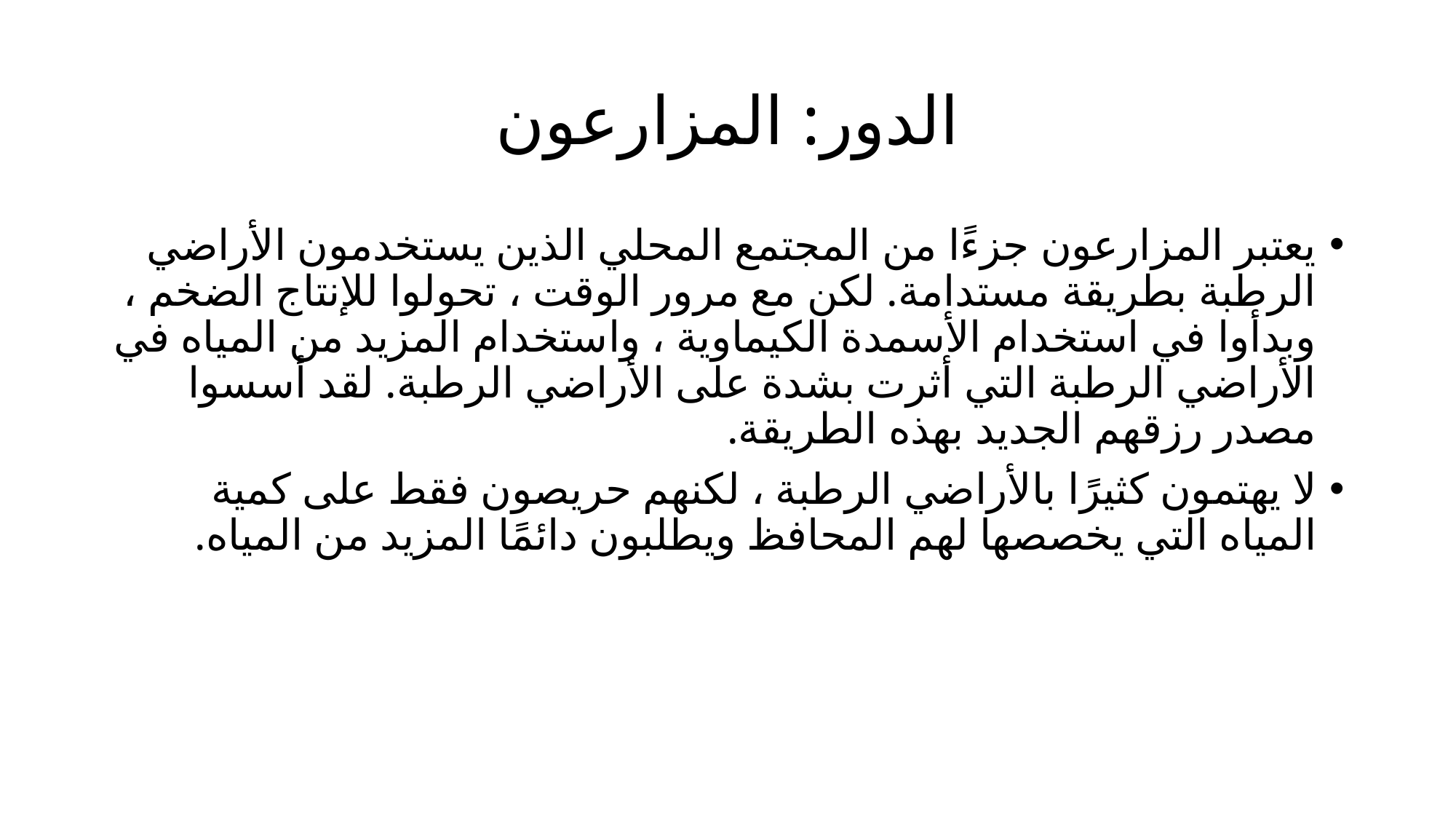

# الدور: المزارعون
يعتبر المزارعون جزءًا من المجتمع المحلي الذين يستخدمون الأراضي الرطبة بطريقة مستدامة. لكن مع مرور الوقت ، تحولوا للإنتاج الضخم ، وبدأوا في استخدام الأسمدة الكيماوية ، واستخدام المزيد من المياه في الأراضي الرطبة التي أثرت بشدة على الأراضي الرطبة. لقد أسسوا مصدر رزقهم الجديد بهذه الطريقة.
لا يهتمون كثيرًا بالأراضي الرطبة ، لكنهم حريصون فقط على كمية المياه التي يخصصها لهم المحافظ ويطلبون دائمًا المزيد من المياه.